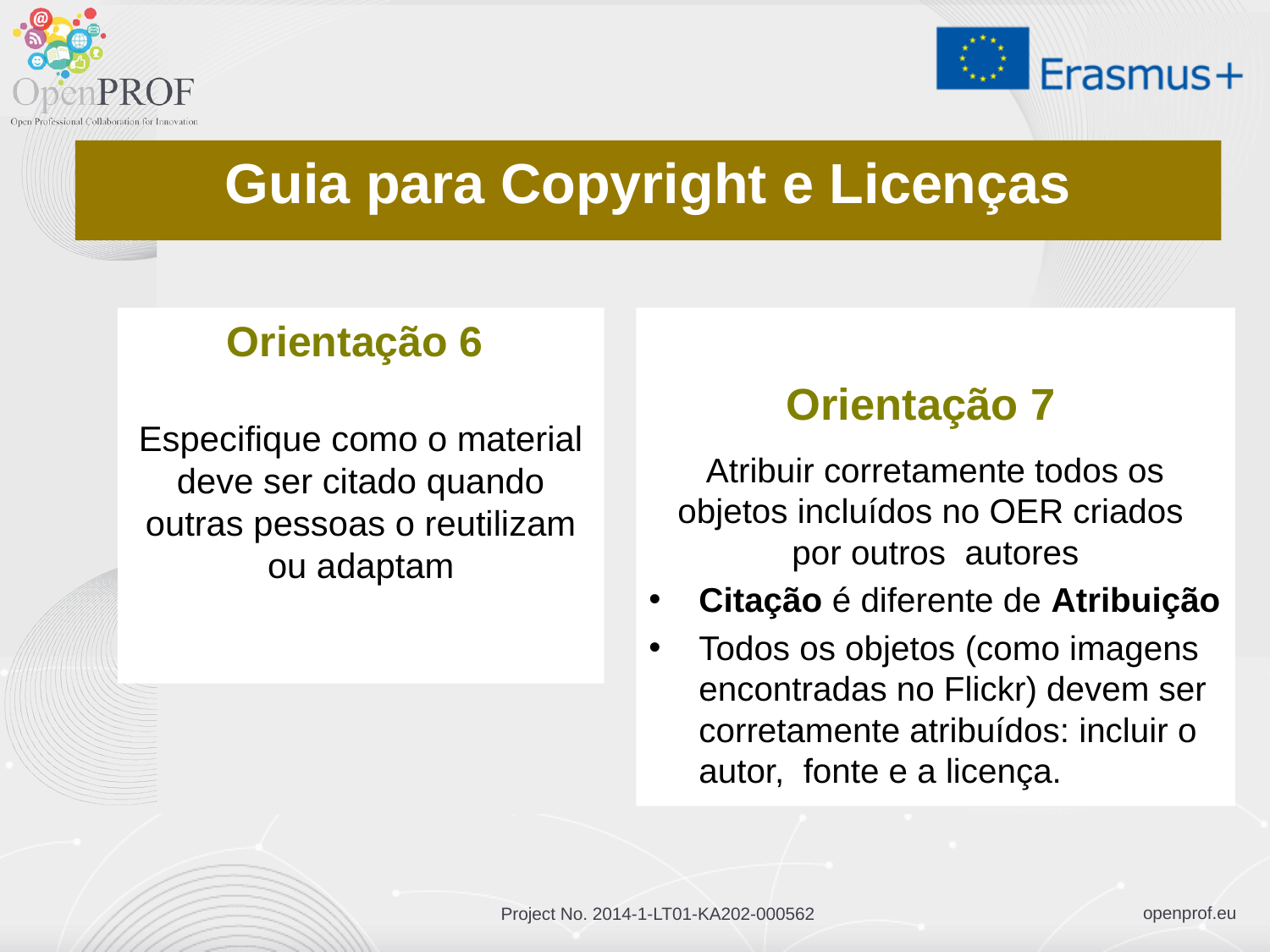

Guia para Copyright e Licenças
Orientação 6

Especifique como o material deve ser citado quando outras pessoas o reutilizam ou adaptam

Orientação 7
Atribuir corretamente todos os objetos incluídos no OER criados  por outros  autores
Citação é diferente de Atribuição
Todos os objetos (como imagens encontradas no Flickr) devem ser  corretamente atribuídos: incluir o autor,  fonte e a licença.